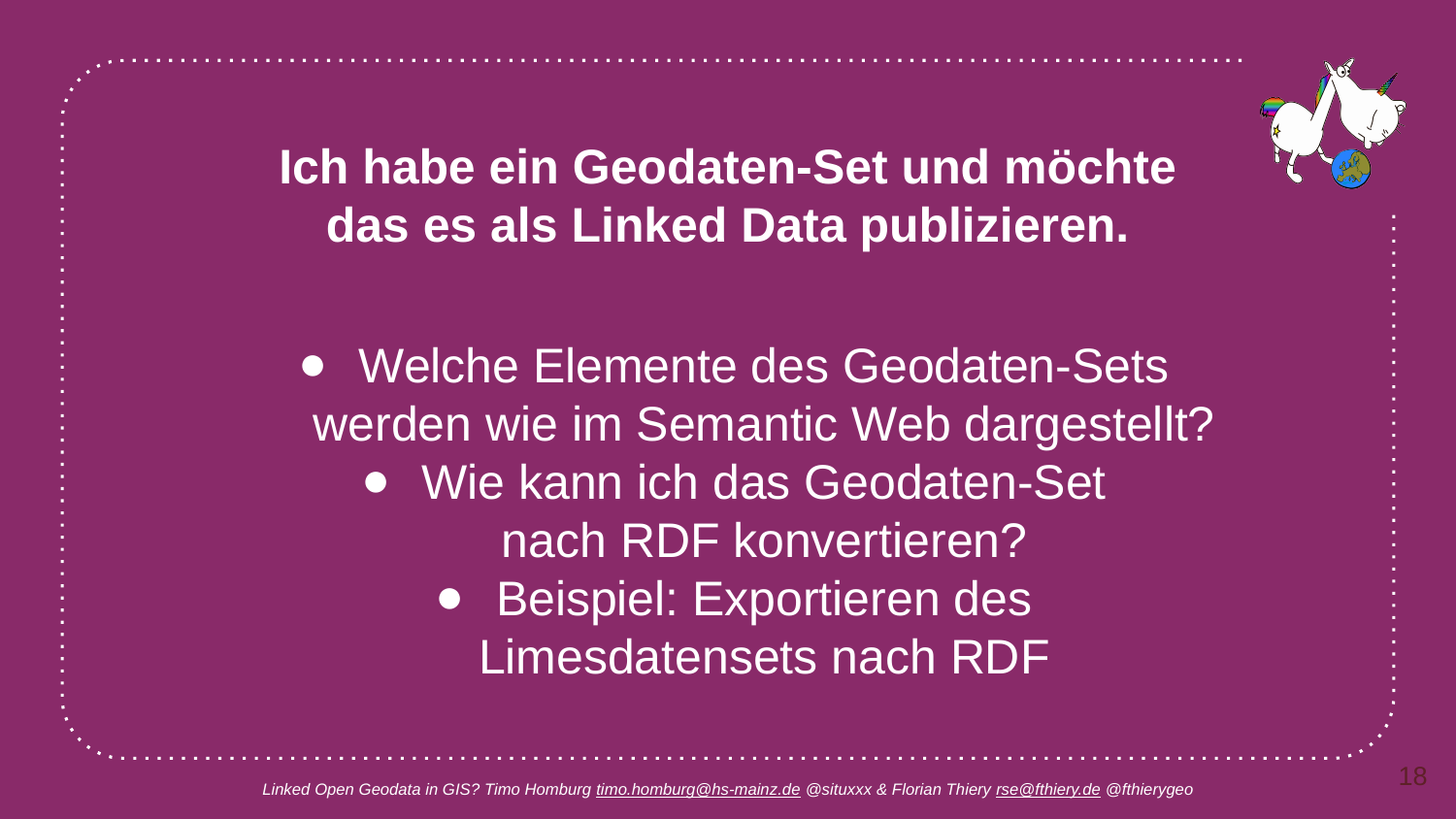

Ich habe ein Geodaten-Set und möchte
das es als Linked Data publizieren.

Welche Elemente des Geodaten-Sets
werden wie im Semantic Web dargestellt?
Wie kann ich das Geodaten-Set
nach RDF konvertieren?
Beispiel: Exportieren des
Limesdatensets nach RDF
18